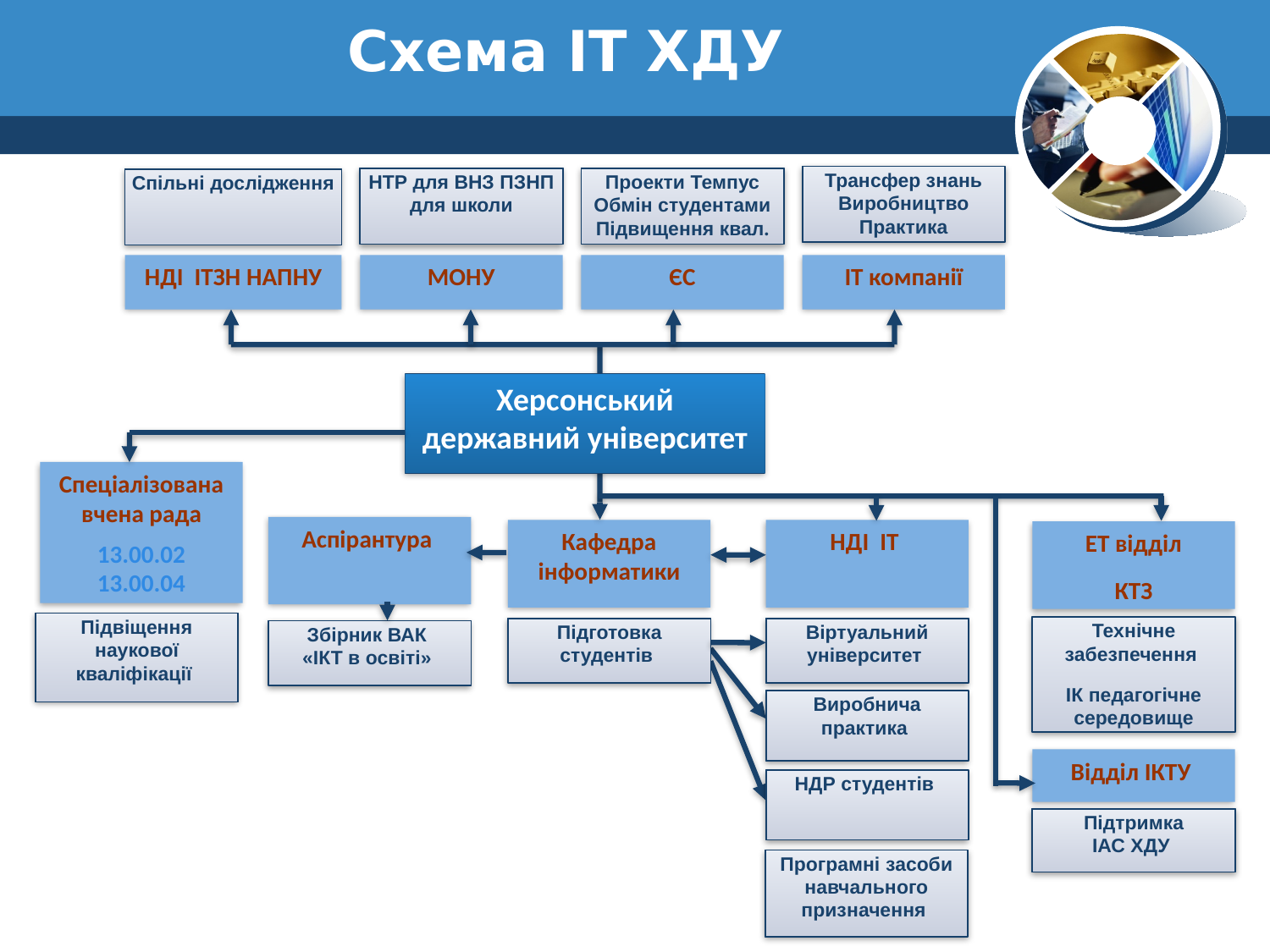

# Схема ІТ ХДУ
Трансфер знань Виробництво Практика
НТР для ВНЗ ПЗНП для школи

Проекти Темпус Обмін студентами Підвищення квал.
Спільні дослідження

НДІ  ІТЗН НАПНУ
МОНУ
ЄС
ІТ компанії

Херсонський державний університет
Спеціалізована вчена рада
13.00.02
13.00.04

Аспірантура
Кафедра інформатики
НДІ  ІТ
ЕТ відділ
КТЗ

Підвіщення наукової кваліфікації
Технічне забезпечення
ІК педагогічне середовище

Підготовка студентів
Віртуальний університет
Збірник ВАК
«ІКТ в освіті»

Виробнича практика
Відділ ІКТУ
НДР студентів
Підтримка
ІАС ХДУ

Програмні засоби навчального призначення